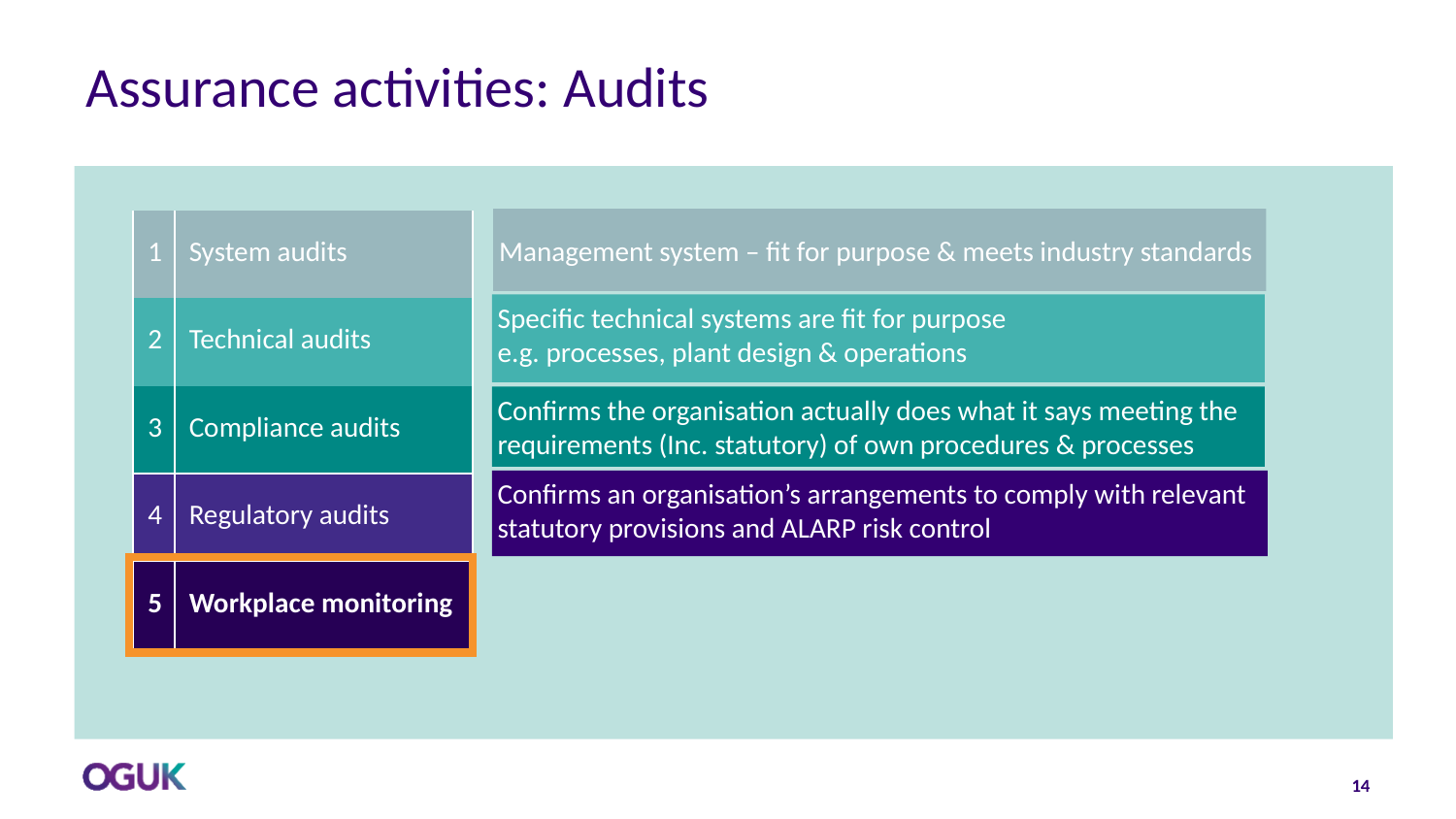

# Assurance activities: Audits

Management system – fit for purpose & meets industry standards
| 1 | System audits |
| --- | --- |
| 2 | Technical audits |
| 3 | Compliance audits |
| 4 | Regulatory audits |
| 5 | Workplace monitoring |
Specific technical systems are fit for purpose
e.g. processes, plant design & operations
Confirms the organisation actually does what it says meeting the requirements (Inc. statutory) of own procedures & processes
Confirms an organisation’s arrangements to comply with relevant statutory provisions and ALARP risk control

14